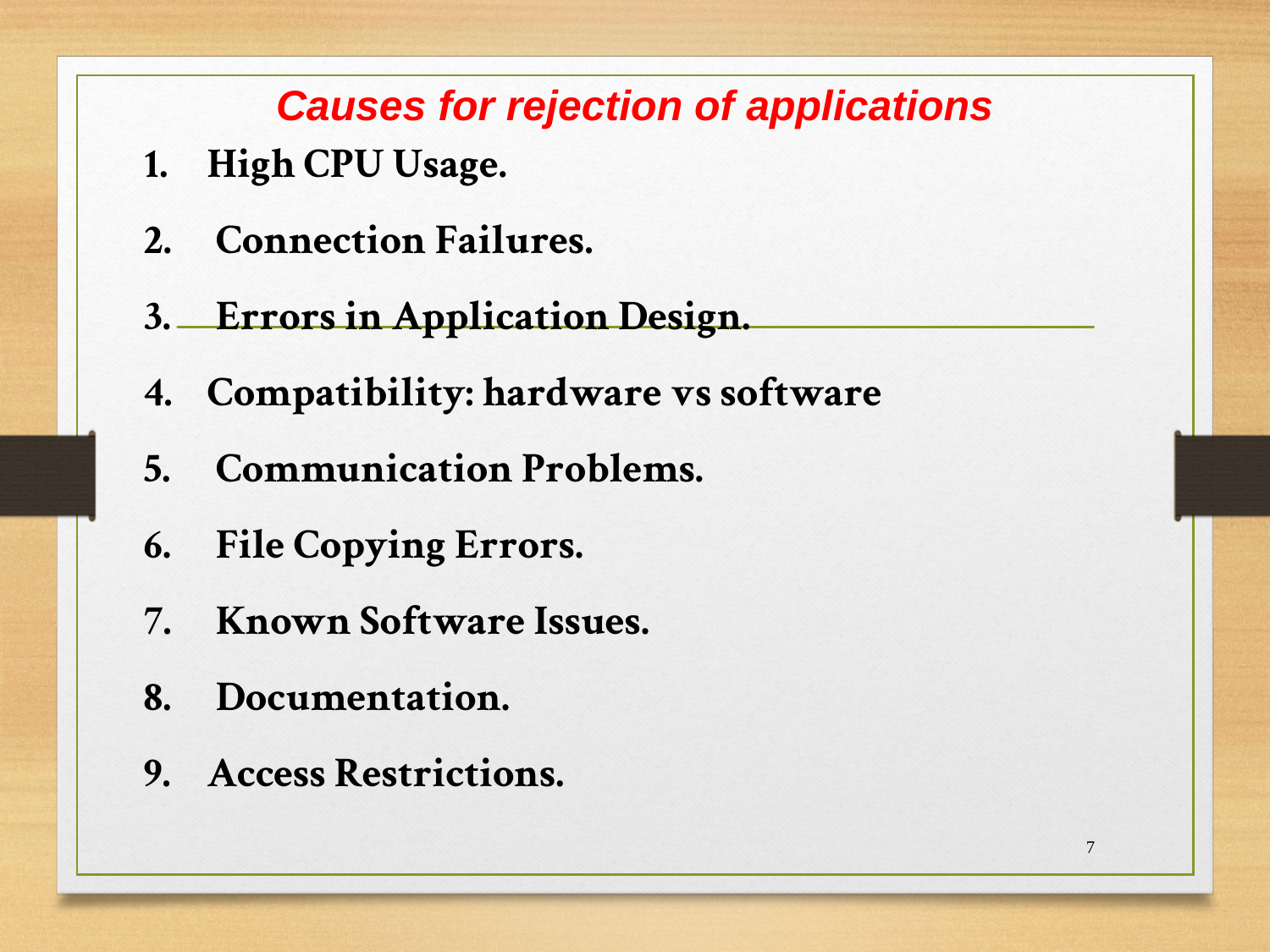

# Causes for rejection of applications
High CPU Usage.
 Connection Failures.
 Errors in Application Design.
Compatibility: hardware vs software
 Communication Problems.
 File Copying Errors.
 Known Software Issues.
 Documentation.
Access Restrictions.

7